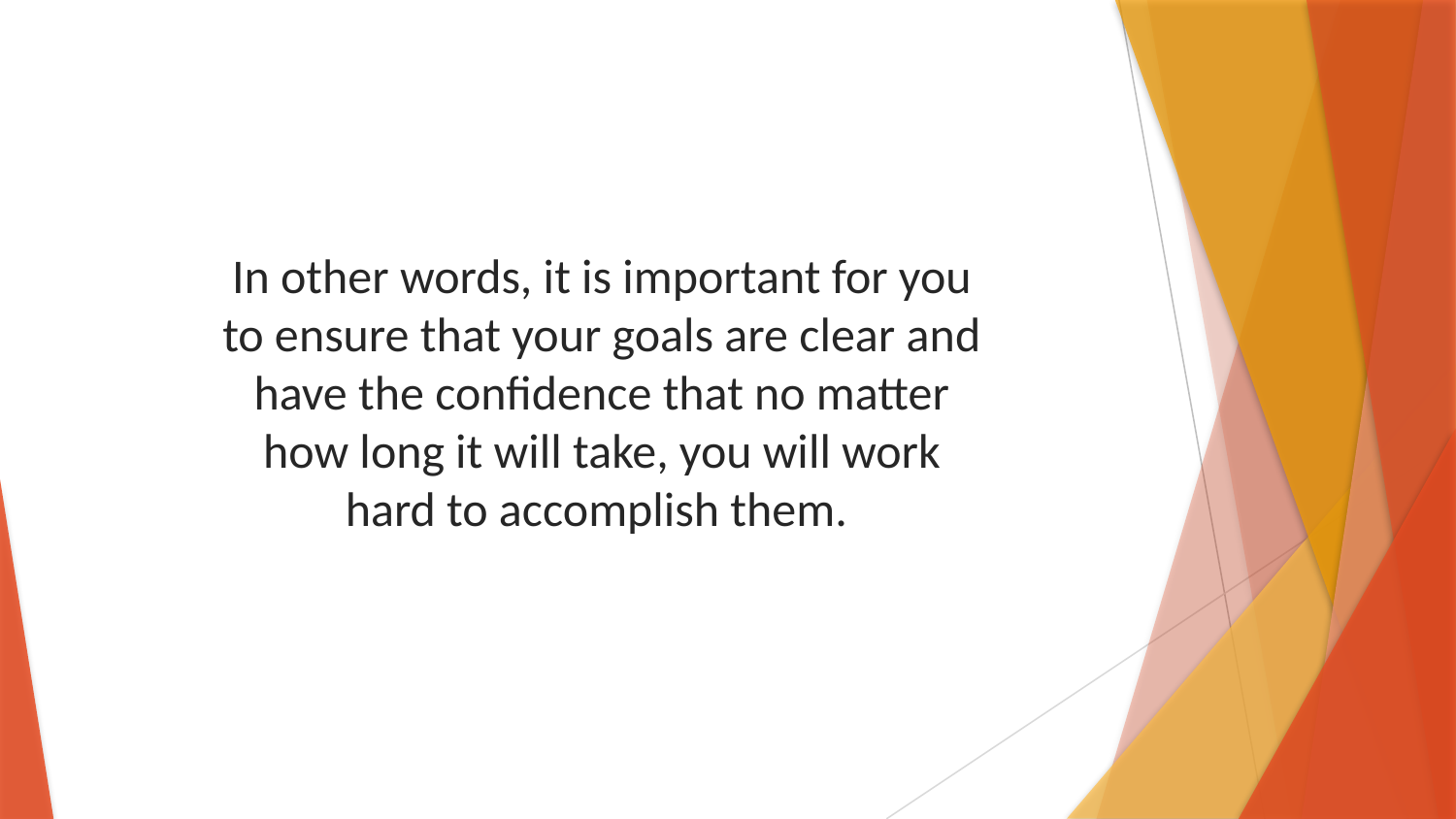

In other words, it is important for you to ensure that your goals are clear and have the confidence that no matter how long it will take, you will work hard to accomplish them.